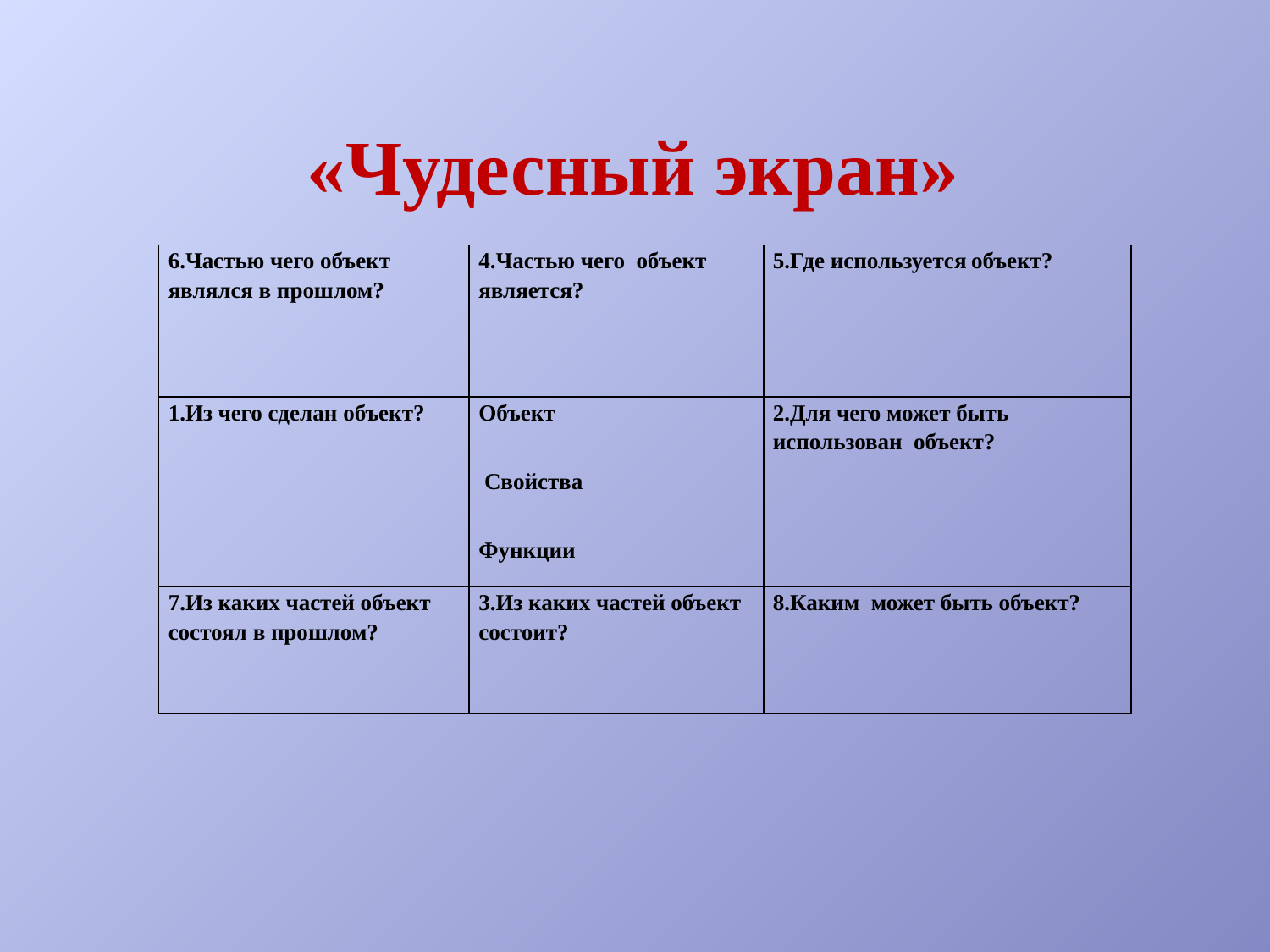

# «Чудесный экран»
| 6.Частью чего объект являлся в прошлом? | 4.Частью чего объект является? | 5.Где используется объект? |
| --- | --- | --- |
| 1.Из чего сделан объект? | Объект Свойства Функции | 2.Для чего может быть использован объект? |
| 7.Из каких частей объект состоял в прошлом? | 3.Из каких частей объект состоит? | 8.Каким может быть объект? |